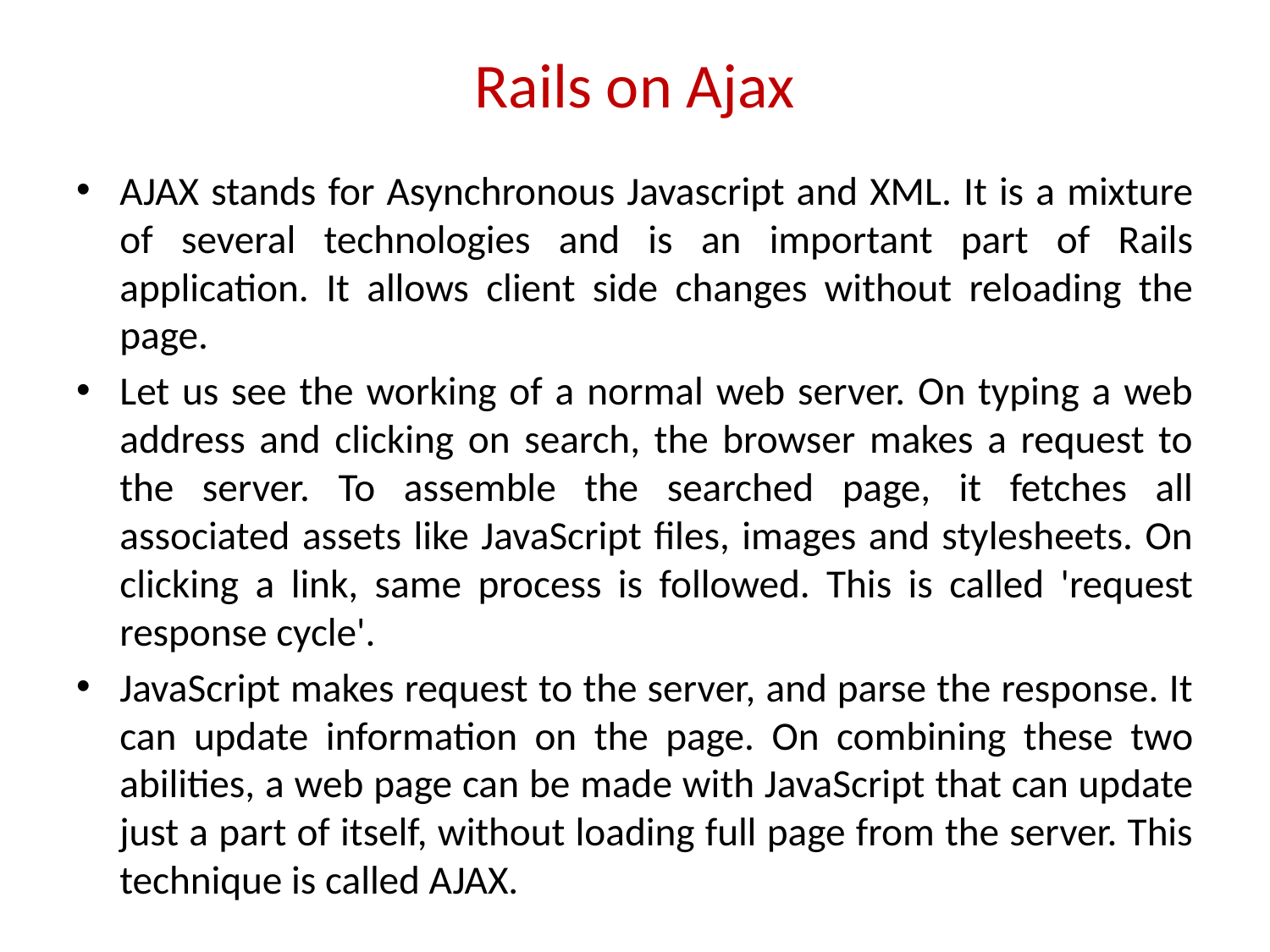

# Rails on Ajax
AJAX stands for Asynchronous Javascript and XML. It is a mixture of several technologies and is an important part of Rails application. It allows client side changes without reloading the page.
Let us see the working of a normal web server. On typing a web address and clicking on search, the browser makes a request to the server. To assemble the searched page, it fetches all associated assets like JavaScript files, images and stylesheets. On clicking a link, same process is followed. This is called 'request response cycle'.
JavaScript makes request to the server, and parse the response. It can update information on the page. On combining these two abilities, a web page can be made with JavaScript that can update just a part of itself, without loading full page from the server. This technique is called AJAX.